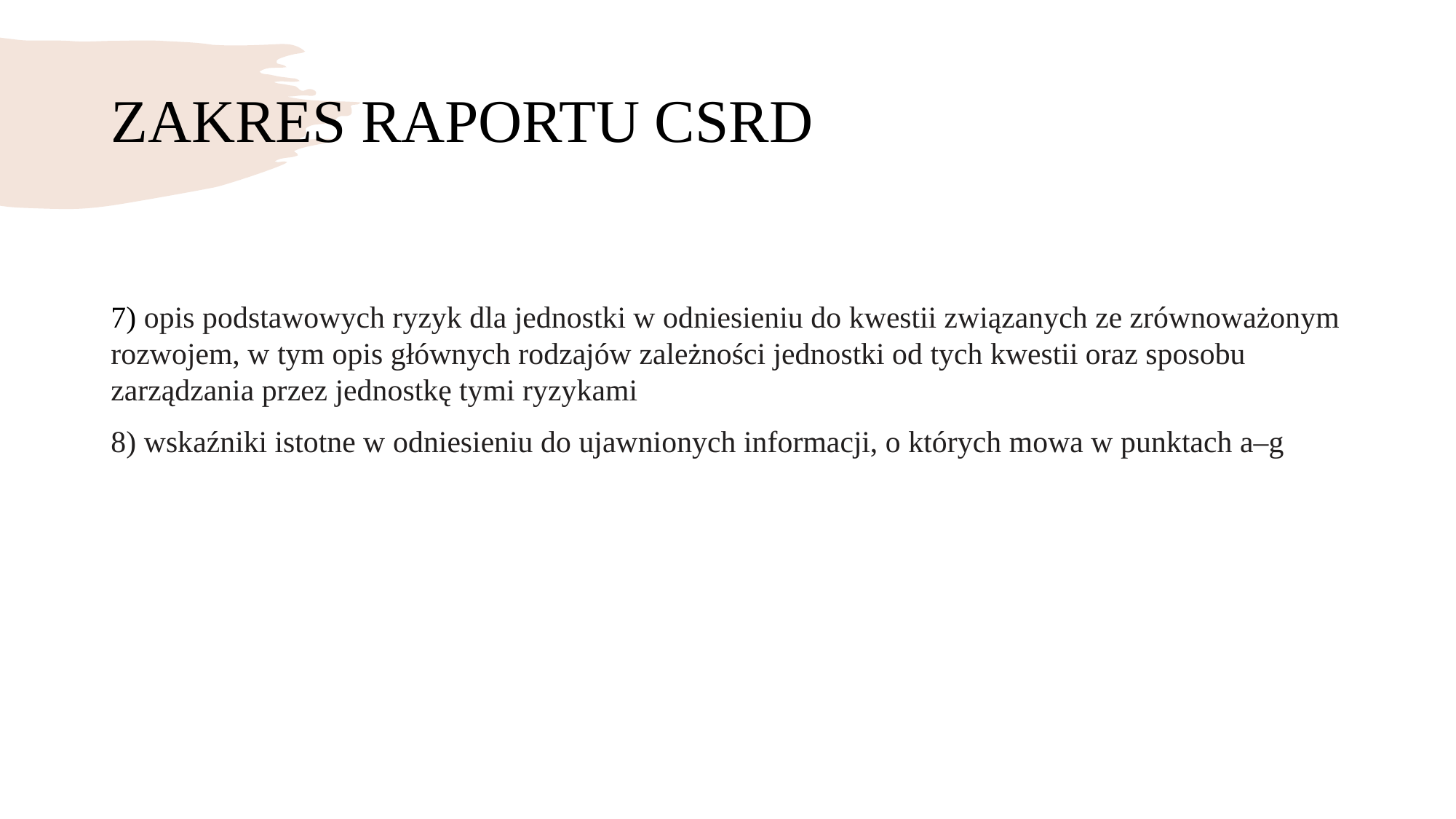

# ZAKRES RAPORTU CSRD

7) opis podstawowych ryzyk dla jednostki w odniesieniu do kwestii związanych ze zrównoważonym rozwojem, w tym opis głównych rodzajów zależności jednostki od tych kwestii oraz sposobu zarządzania przez jednostkę tymi ryzykami
8) wskaźniki istotne w odniesieniu do ujawnionych informacji, o których mowa w punktach a–g